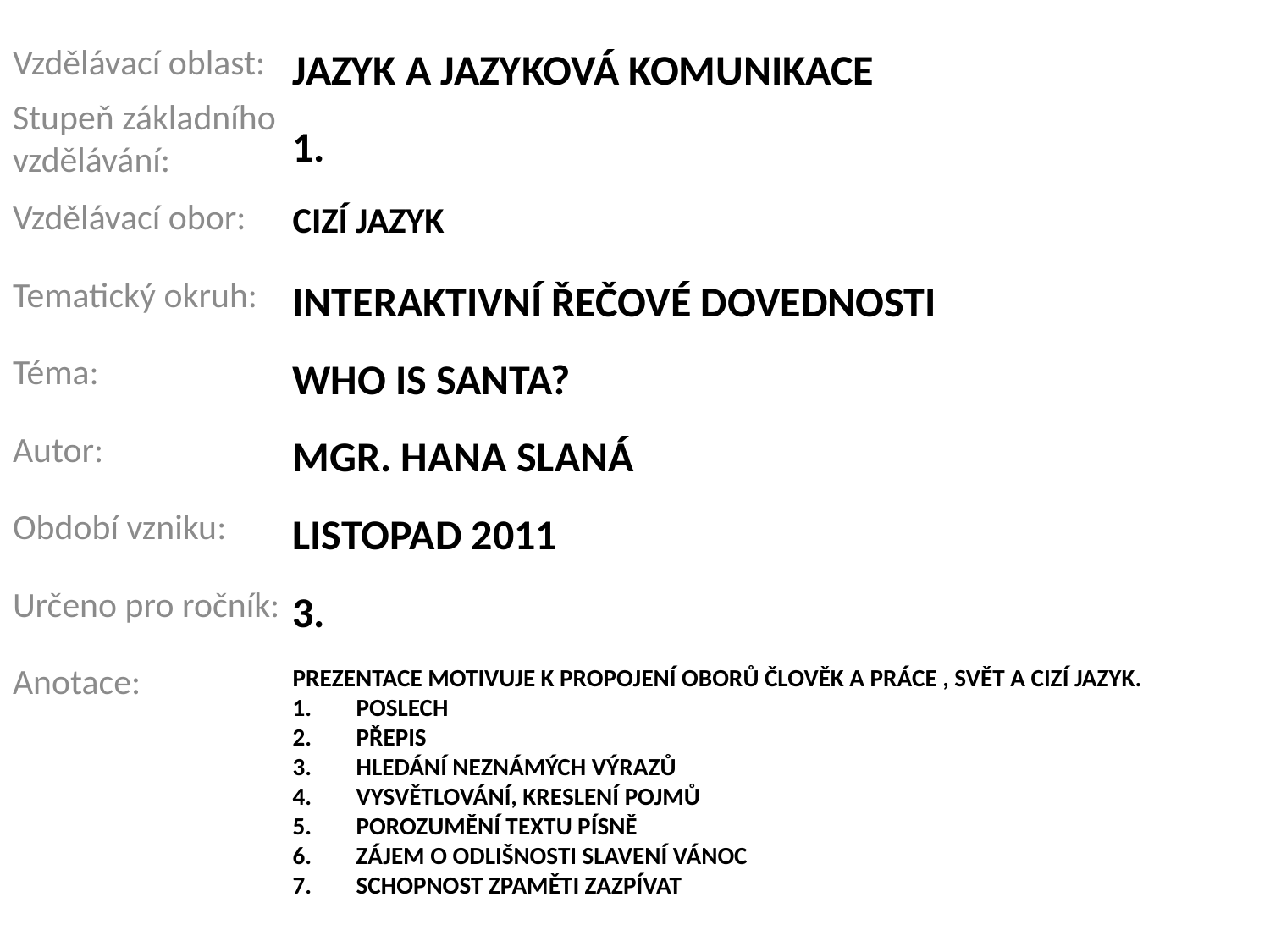

Vzdělávací oblast:
Jazyk a jazyková komunikace
1.
Cizí jazyk
Interaktivní řečové dovednosti
Who is Santa?
MGR. Hana Slaná
listopad 2011
3.
Prezentace motivuje k propojení oborů člověk a práce , svět a cizí jazyk.
Poslech
Přepis
Hledání neznámých výrazů
Vysvětlování, kreslení pojmů
Porozumění textu písně
Zájem o odlišnosti slavení Vánoc
Schopnost zpaměti zazpívat

Stupeň základního vzdělávání:
Vzdělávací obor:
Tematický okruh:
Téma:
Autor:
Období vzniku:
Určeno pro ročník:
Anotace: